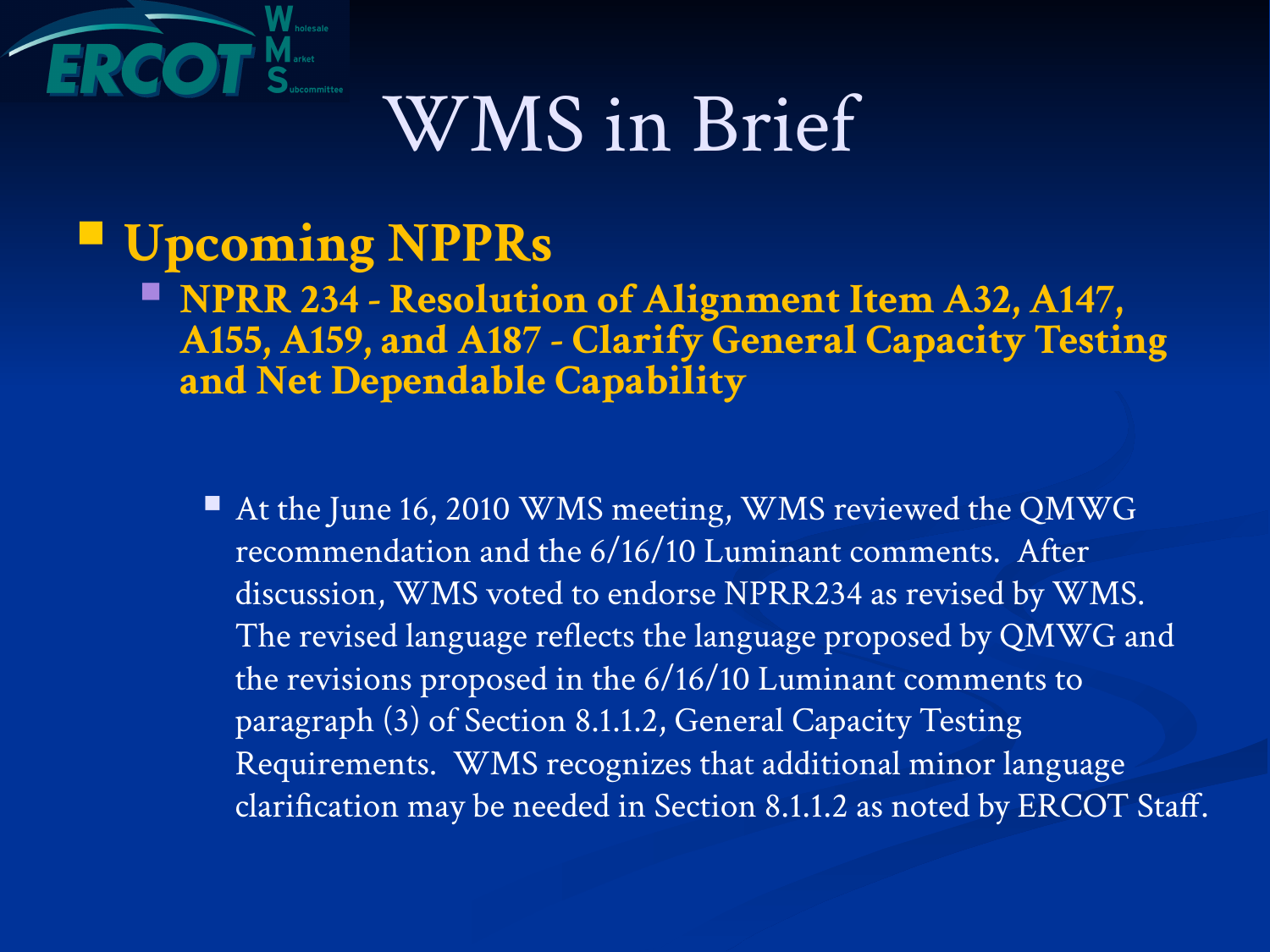

# WMS in Brief
Upcoming NPPRs
NPRR 234 - Resolution of Alignment Item A32, A147, A155, A159, and A187 - Clarify General Capacity Testing and Net Dependable Capability

At the June 16, 2010 WMS meeting, WMS reviewed the QMWG recommendation and the 6/16/10 Luminant comments.  After discussion, WMS voted to endorse NPRR234 as revised by WMS.  The revised language reflects the language proposed by QMWG and the revisions proposed in the 6/16/10 Luminant comments to paragraph (3) of Section 8.1.1.2, General Capacity Testing Requirements.  WMS recognizes that additional minor language clarification may be needed in Section 8.1.1.2 as noted by ERCOT Staff.